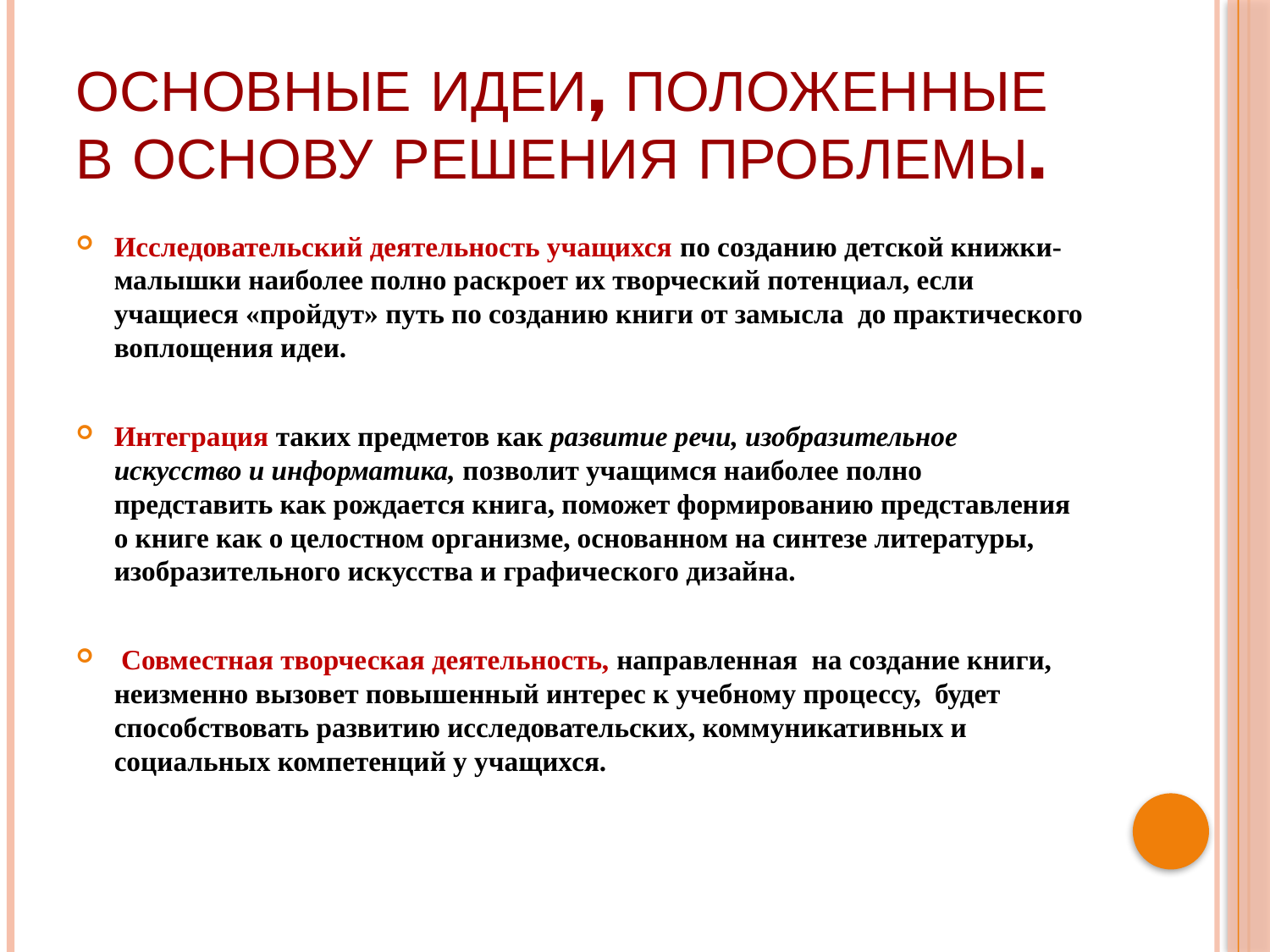

# Основные идеи, положенные в основу решения проблемы.
Исследовательский деятельность учащихся по созданию детской книжки-малышки наиболее полно раскроет их творческий потенциал, если учащиеся «пройдут» путь по созданию книги от замысла  до практического воплощения идеи.

Интеграция таких предметов как развитие речи, изобразительное искусство и информатика, позволит учащимся наиболее полно представить как рождается книга, поможет формированию представления о книге как о целостном организме, основанном на синтезе литературы, изобразительного искусства и графического дизайна.

 Совместная творческая деятельность, направленная  на создание книги, неизменно вызовет повышенный интерес к учебному процессу,  будет способствовать развитию исследовательских, коммуникативных и социальных компетенций у учащихся.